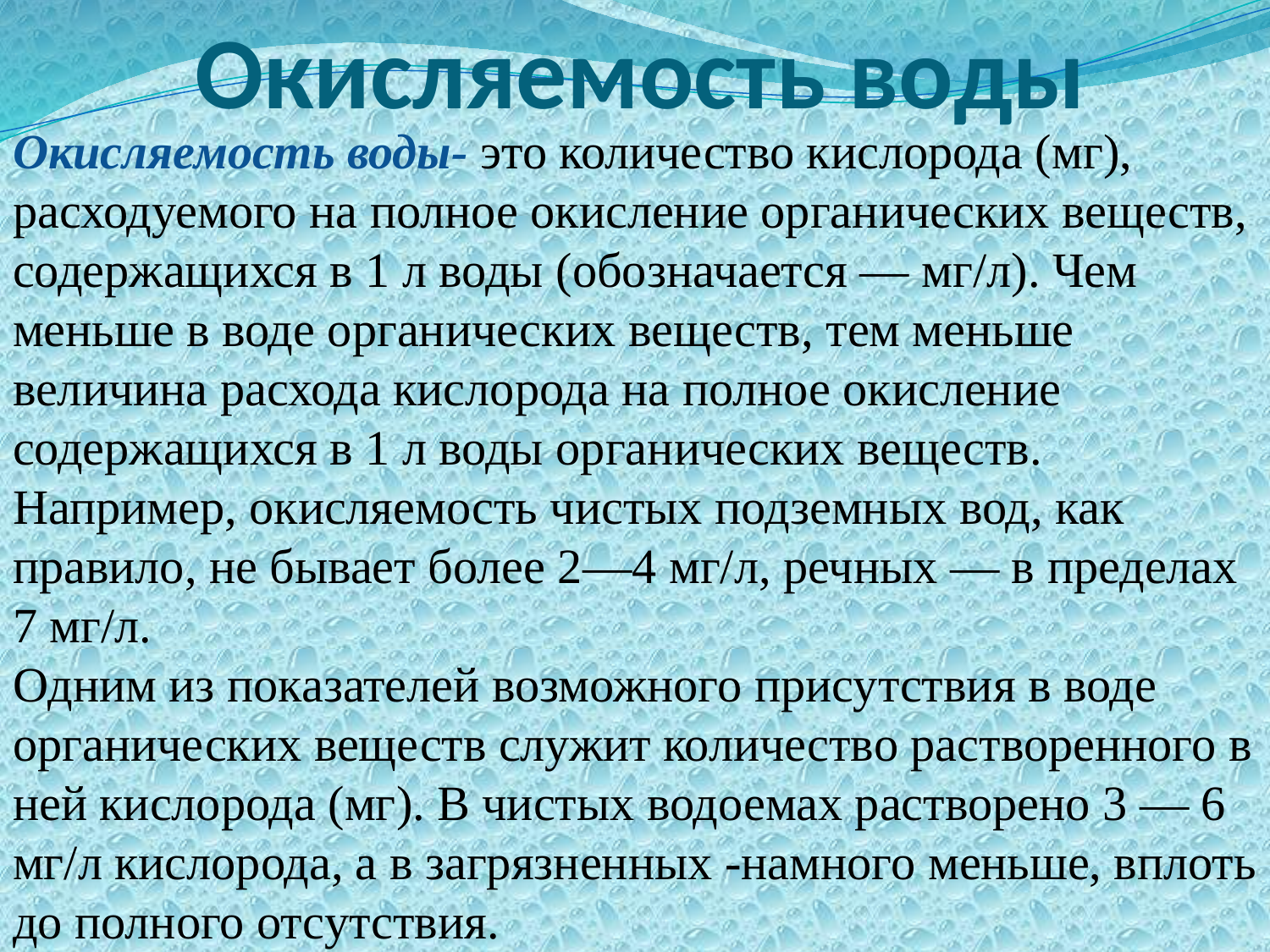

# Окисляемость воды
Окисляемость воды- это количество кислорода (мг), расходуемого на полное окисление органических веществ, содержащихся в 1 л воды (обозначается — мг/л). Чем меньше в воде органических веществ, тем меньше величина расхода кислорода на полное окисление содержащихся в 1 л воды органических веществ. Например, окисляемость чистых подземных вод, как правило, не бывает бо­лее 2—4 мг/л, речных — в пределах 7 мг/л.
Одним из показателей возможного присутствия в воде органических веществ служит количество растворенного в ней кислорода (мг). В чистых водоемах растворено 3 — 6 мг/л кислорода, а в загрязненных -намного меньше, вплоть до полного отсутствия.